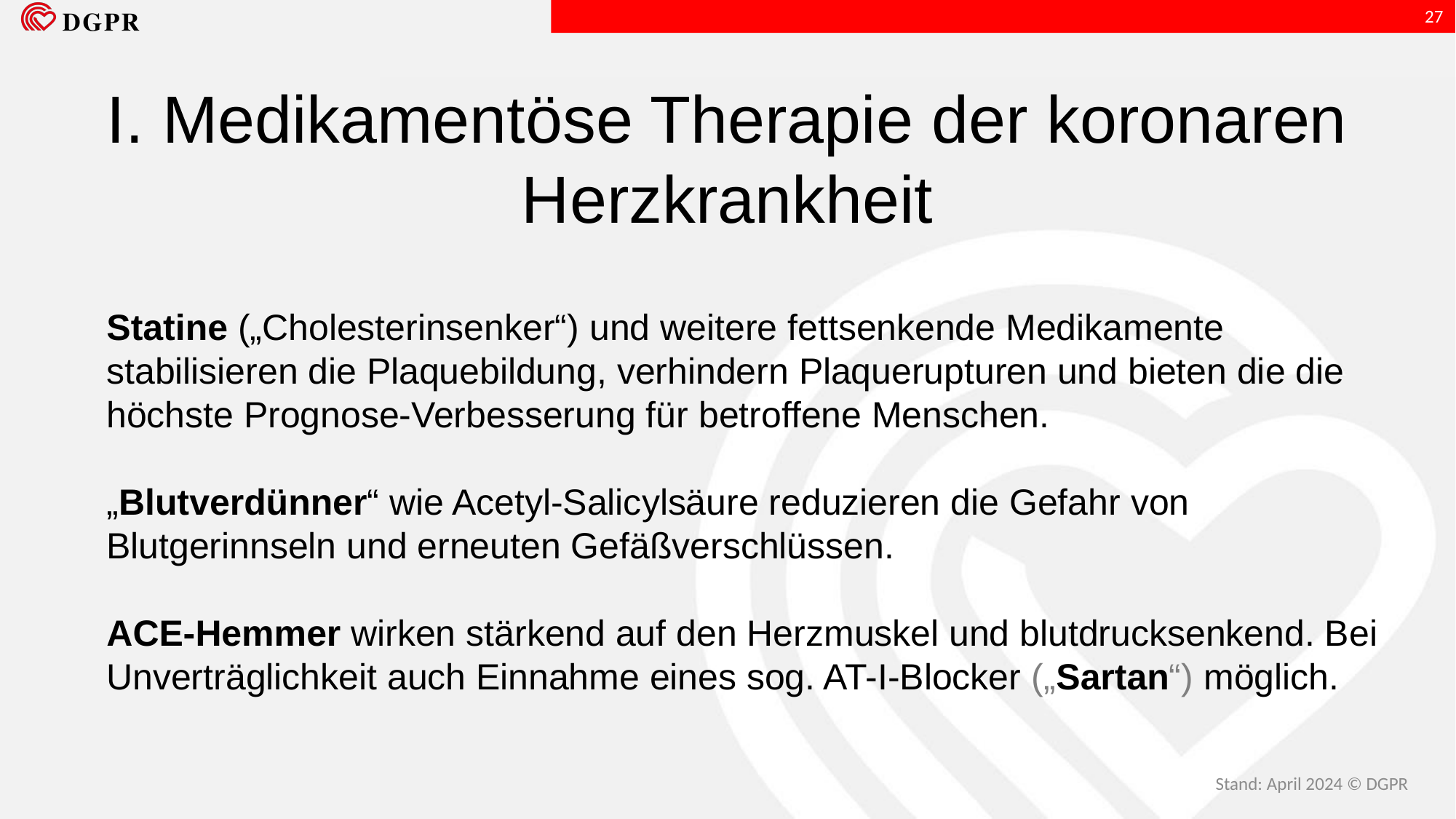

27
I. Medikamentöse Therapie der koronaren Herzkrankheit

Statine („Cholesterinsenker“) und weitere fettsenkende Medikamente stabilisieren die Plaquebildung, verhindern Plaquerupturen und bieten die die höchste Prognose-Verbesserung für betroffene Menschen.

„Blutverdünner“ wie Acetyl-Salicylsäure reduzieren die Gefahr von Blutgerinnseln und erneuten Gefäßverschlüssen.

ACE-Hemmer wirken stärkend auf den Herzmuskel und blutdrucksenkend. Bei Unverträglichkeit auch Einnahme eines sog. AT-I-Blocker („Sartan“) möglich.
Stand: April 2024 © DGPR